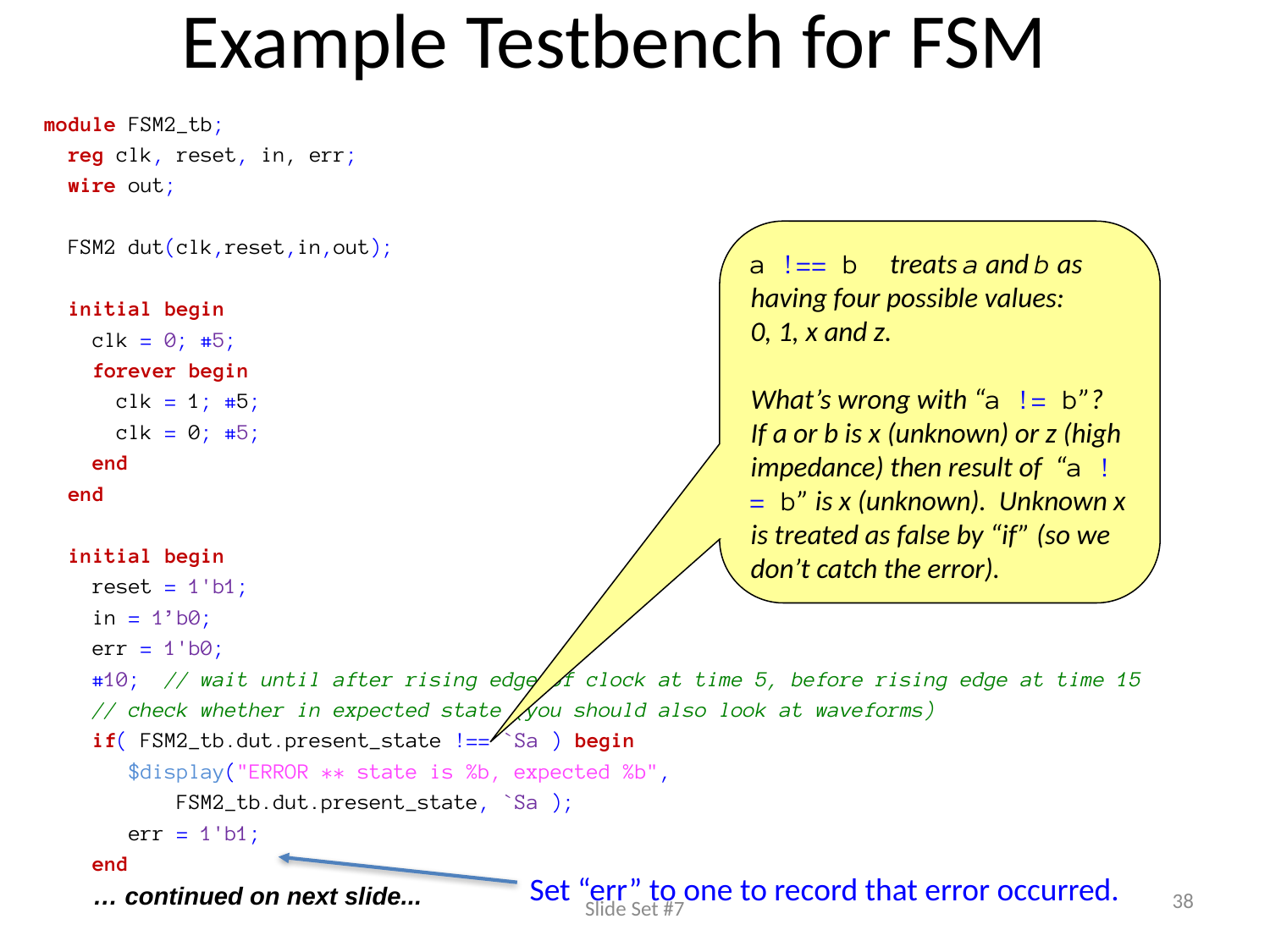

# Example Testbench for FSM
module FSM2_tb;
  reg clk, reset, in, err;
  wire out;

  FSM2 dut(clk,reset,in,out);

  initial begin
    clk = 0; #5;
    forever begin
      clk = 1; #5;
      clk = 0; #5;
    end
  end

  initial begin
    reset = 1'b1;
    in = 1’b0;
    err = 1'b0;
    #10;  // wait until after rising edge of clock at time 5, before rising edge at time 15
    // check whether in expected state (you should also look at waveforms)
    if( FSM2_tb.dut.present_state !== `Sa ) begin
       $display("ERROR ** state is %b, expected %b",
           FSM2_tb.dut.present_state, `Sa );
       err = 1'b1;
    end
       … continued on next slide...

a !== b  treats a and b as having four possible values:
0, 1, x and z.

What’s wrong with “a != b”?   If a or b is x (unknown) or z (high impedance) then result of  “a != b” is x (unknown).  Unknown x is treated as false by “if” (so we don’t catch the error).

Set “err” to one to record that error occurred.
38
Slide Set #7